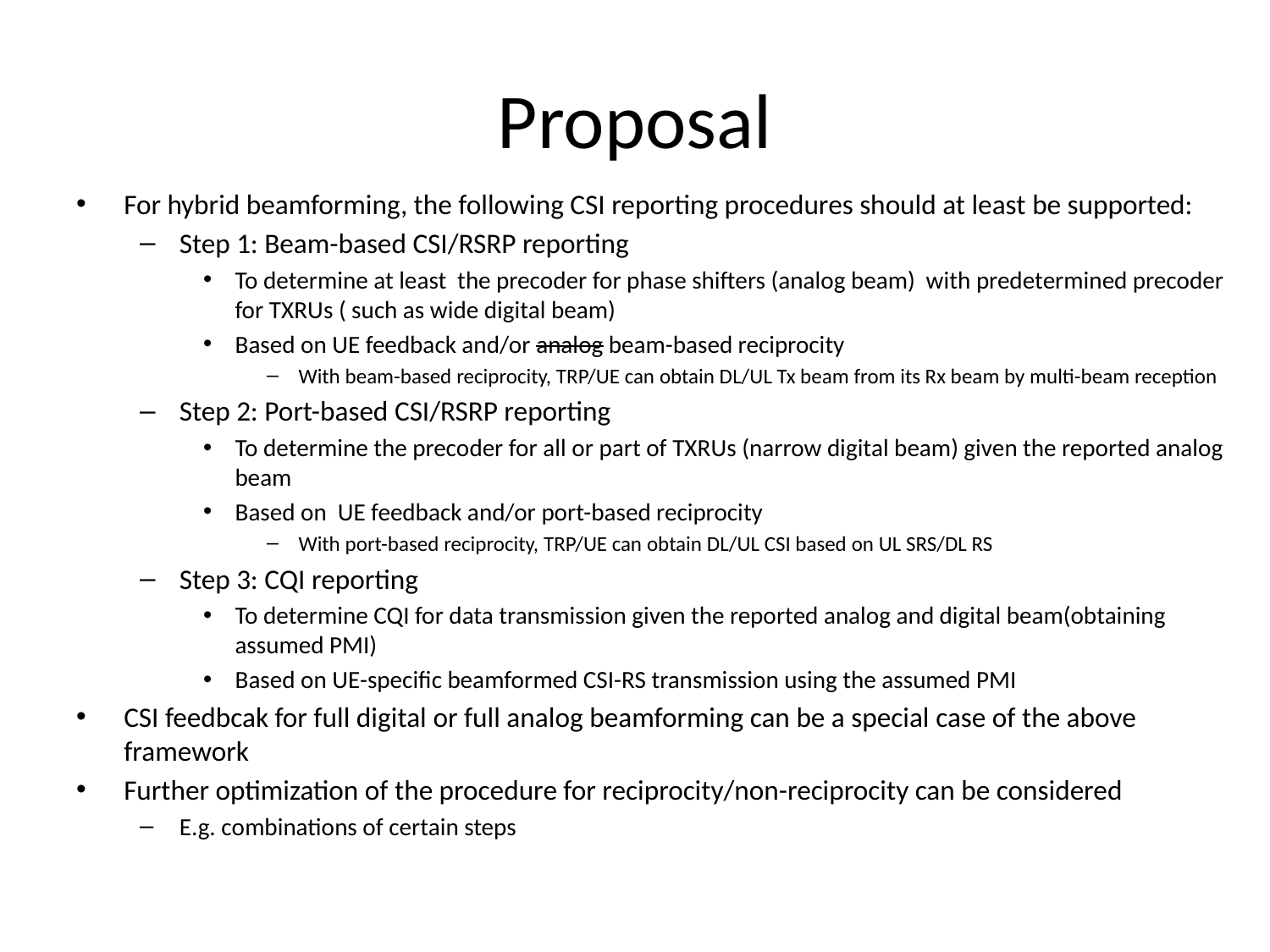

# Proposal
For hybrid beamforming, the following CSI reporting procedures should at least be supported:
Step 1: Beam-based CSI/RSRP reporting
To determine at least  the precoder for phase shifters (analog beam)  with predetermined precoder for TXRUs ( such as wide digital beam)
Based on UE feedback and/or analog beam-based reciprocity
With beam-based reciprocity, TRP/UE can obtain DL/UL Tx beam from its Rx beam by multi-beam reception
Step 2: Port-based CSI/RSRP reporting
To determine the precoder for all or part of TXRUs (narrow digital beam) given the reported analog beam
Based on  UE feedback and/or port-based reciprocity
With port-based reciprocity, TRP/UE can obtain DL/UL CSI based on UL SRS/DL RS
Step 3: CQI reporting
To determine CQI for data transmission given the reported analog and digital beam(obtaining assumed PMI)
Based on UE-specific beamformed CSI-RS transmission using the assumed PMI
CSI feedbcak for full digital or full analog beamforming can be a special case of the above framework
Further optimization of the procedure for reciprocity/non-reciprocity can be considered
E.g. combinations of certain steps